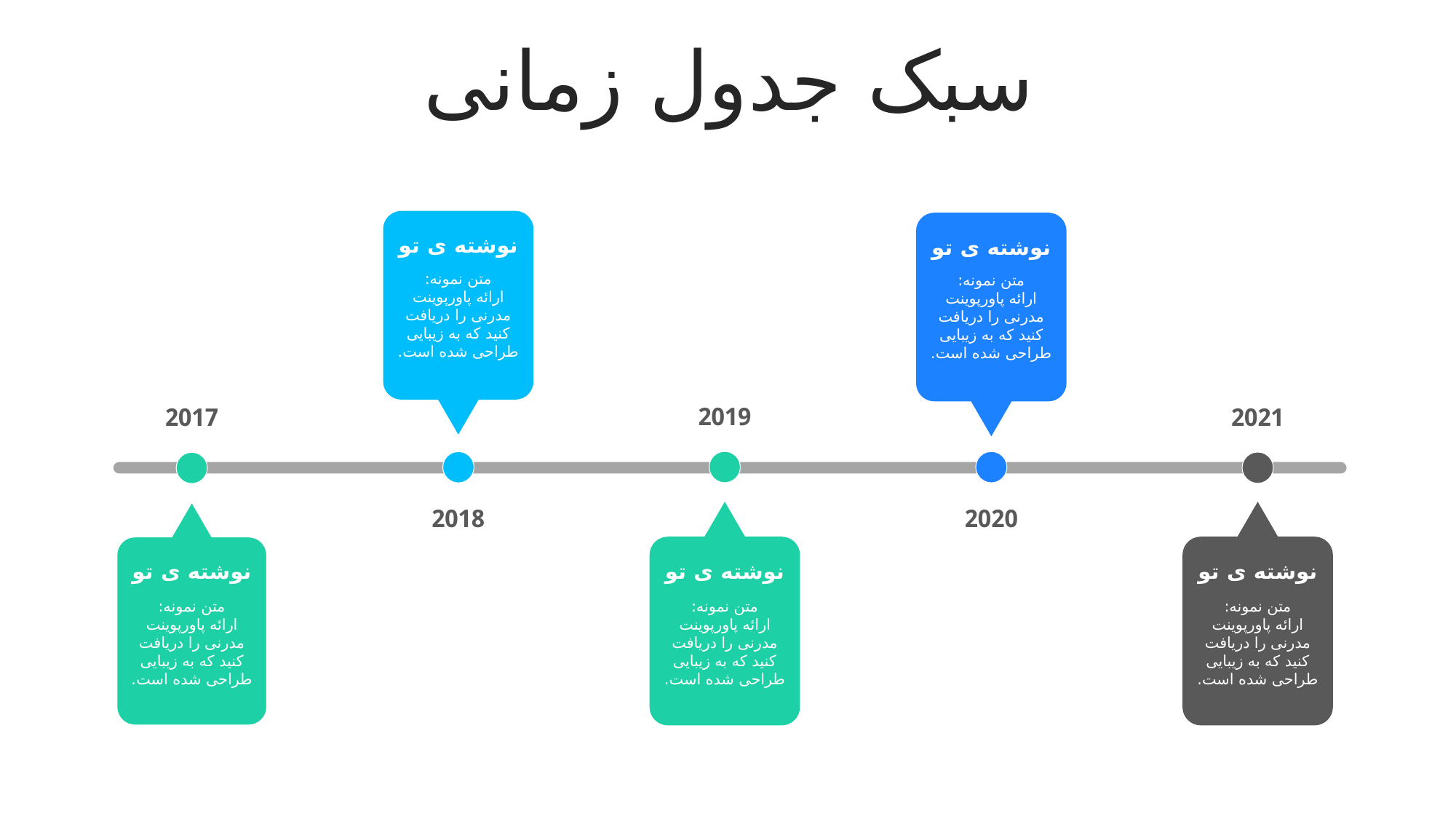

سبک جدول زمانی

نوشته ی تو
متن نمونه:
ارائه پاورپوینت مدرنی را دریافت کنید که به زیبایی طراحی شده است.
نوشته ی تو
متن نمونه:
ارائه پاورپوینت مدرنی را دریافت کنید که به زیبایی طراحی شده است.
2019
2021
2017

2020
2018

نوشته ی تو
متن نمونه:
ارائه پاورپوینت مدرنی را دریافت کنید که به زیبایی طراحی شده است.
نوشته ی تو
متن نمونه:
ارائه پاورپوینت مدرنی را دریافت کنید که به زیبایی طراحی شده است.
نوشته ی تو
متن نمونه:
ارائه پاورپوینت مدرنی را دریافت کنید که به زیبایی طراحی شده است.